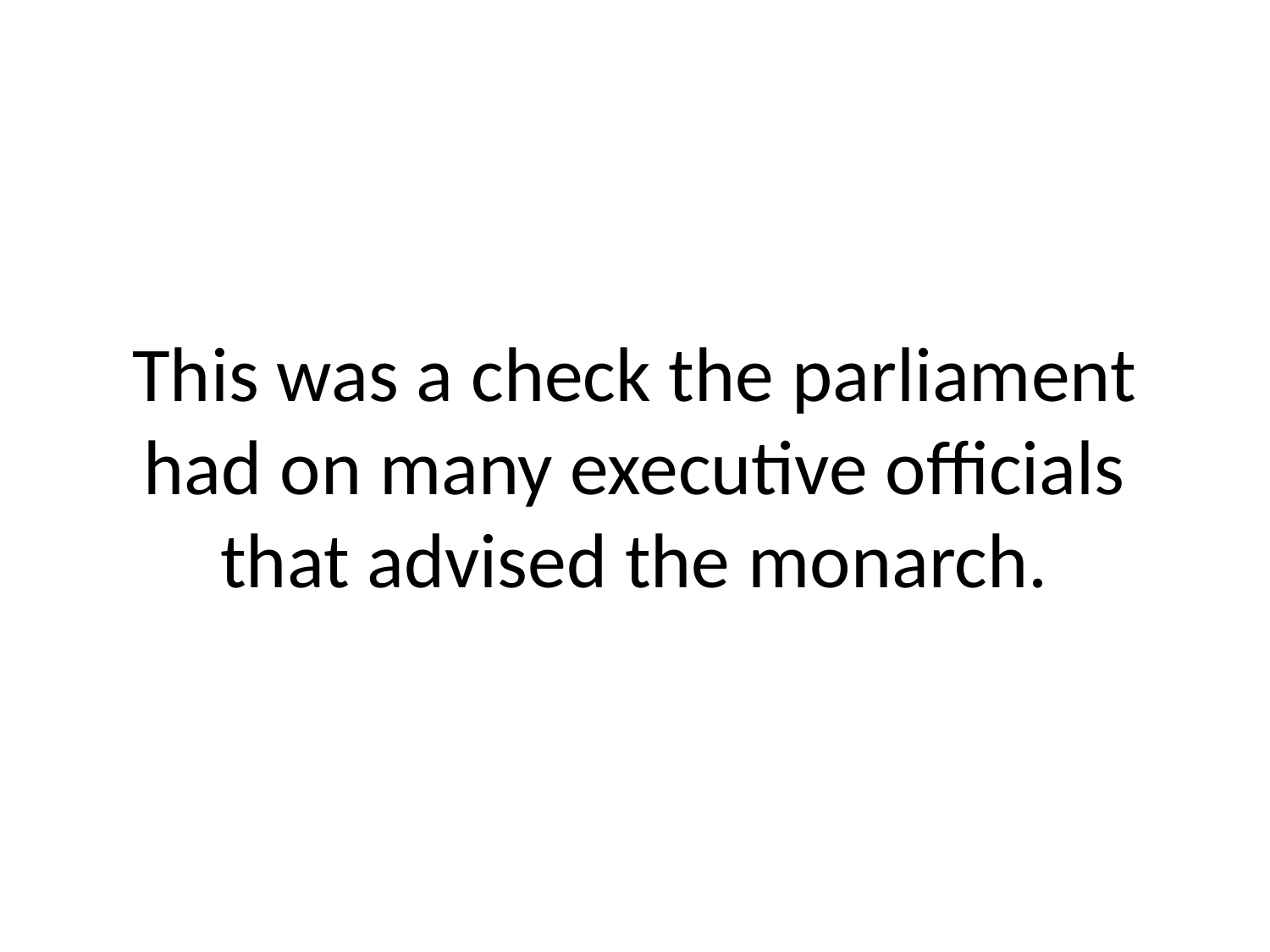

# This was a check the parliament had on many executive officials that advised the monarch.